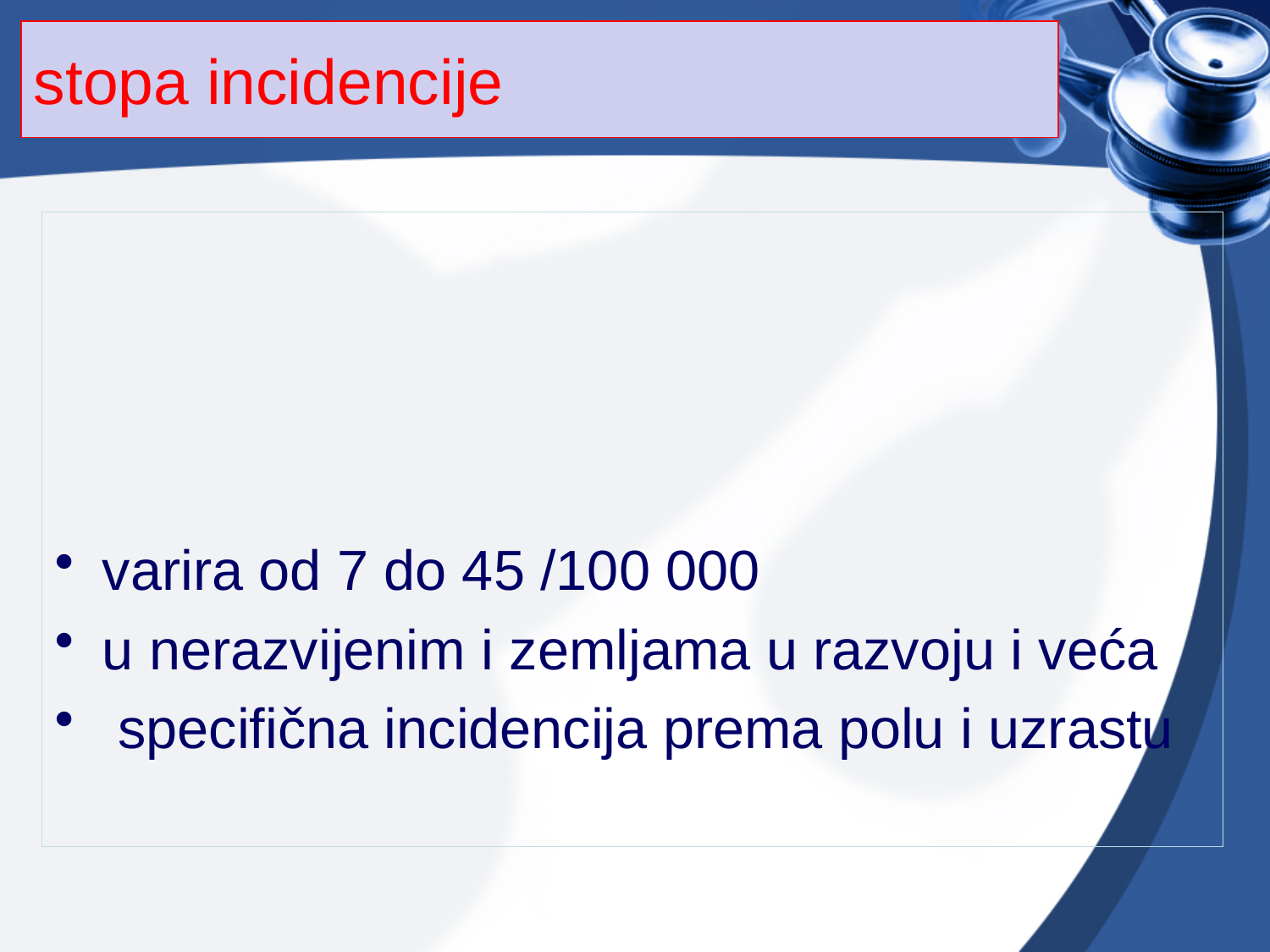

# stopa incidencije

varira od 7 do 45 /100 000
u nerazvijenim i zemljama u razvoju i veća
 specifična incidencija prema polu i uzrastu
4